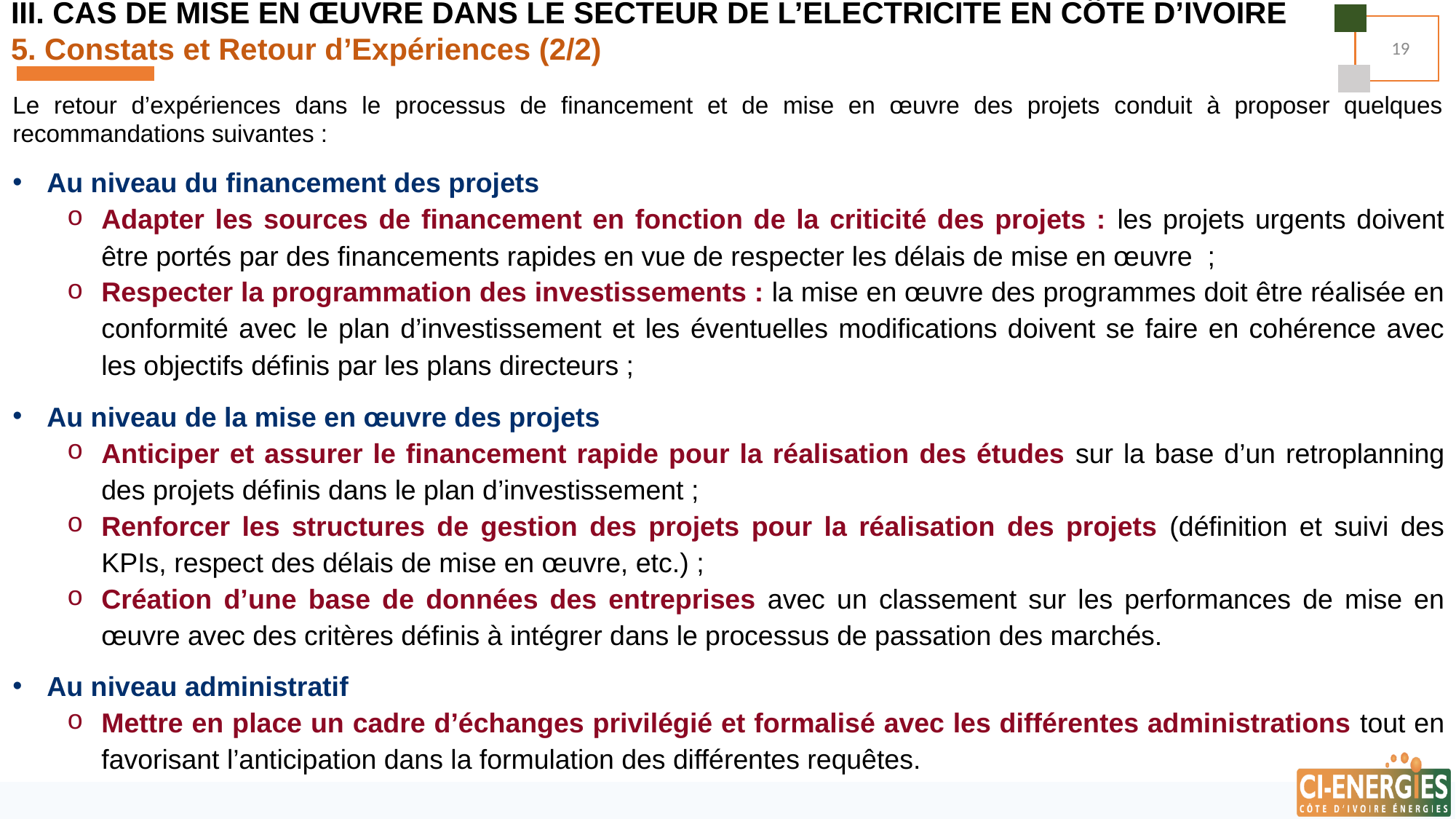

III. CAS DE MISE EN ŒUVRE DANS LE SECTEUR DE L’ELECTRICITE EN CÔTE D’IVOIRE
5. Constats et Retour d’Expériences (2/2)
19
Le retour d’expériences dans le processus de financement et de mise en œuvre des projets conduit à proposer quelques recommandations suivantes :

Au niveau du financement des projets
Adapter les sources de financement en fonction de la criticité des projets : les projets urgents doivent être portés par des financements rapides en vue de respecter les délais de mise en œuvre  ;
Respecter la programmation des investissements : la mise en œuvre des programmes doit être réalisée en conformité avec le plan d’investissement et les éventuelles modifications doivent se faire en cohérence avec les objectifs définis par les plans directeurs ;

Au niveau de la mise en œuvre des projets
Anticiper et assurer le financement rapide pour la réalisation des études sur la base d’un retroplanning des projets définis dans le plan d’investissement ;
Renforcer les structures de gestion des projets pour la réalisation des projets (définition et suivi des KPIs, respect des délais de mise en œuvre, etc.) ;
Création d’une base de données des entreprises avec un classement sur les performances de mise en œuvre avec des critères définis à intégrer dans le processus de passation des marchés.

Au niveau administratif
Mettre en place un cadre d’échanges privilégié et formalisé avec les différentes administrations tout en favorisant l’anticipation dans la formulation des différentes requêtes.